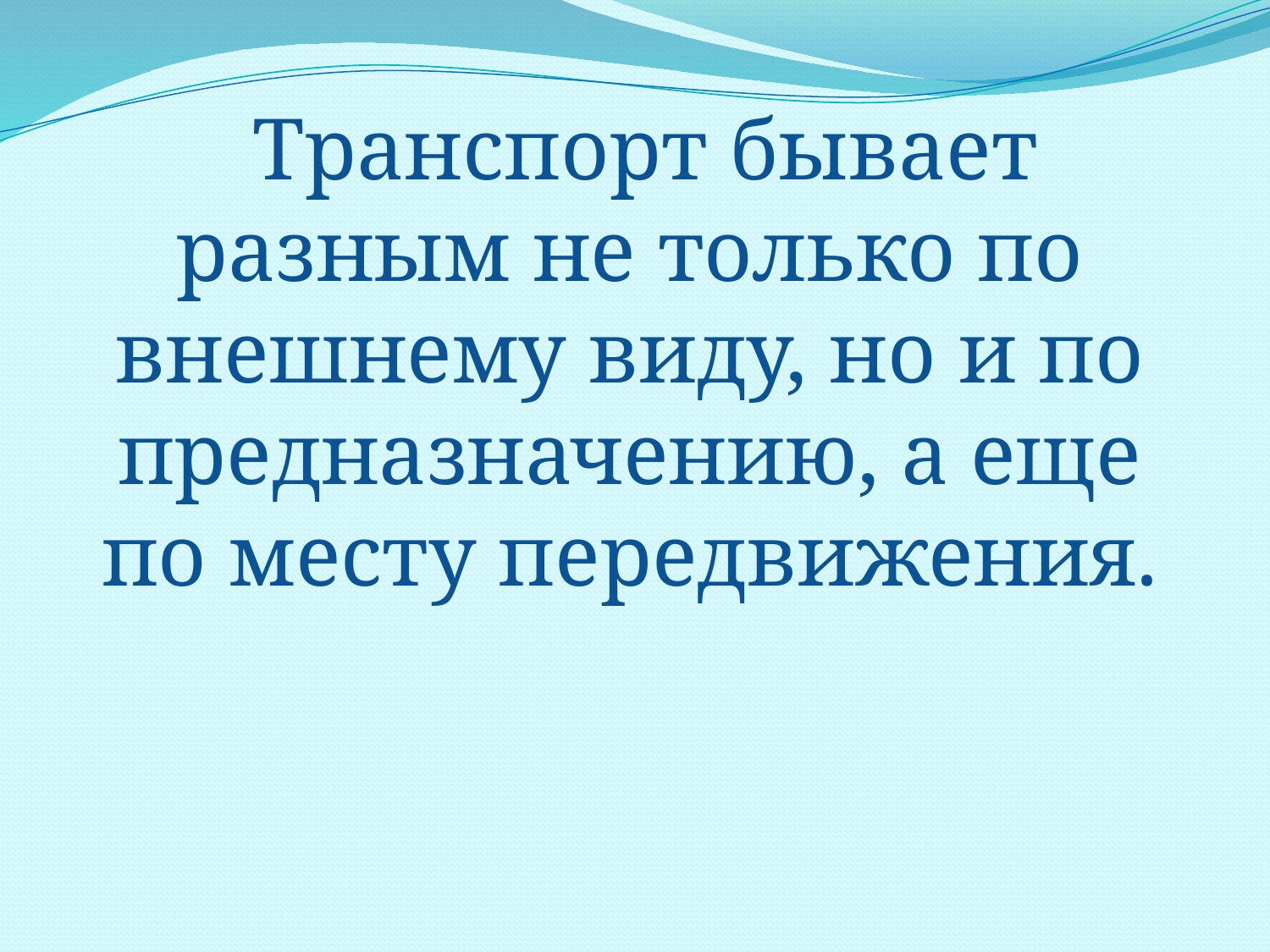

Транспорт бывает разным не только по внешнему виду, но и по предназначению, а еще по месту передвижения.